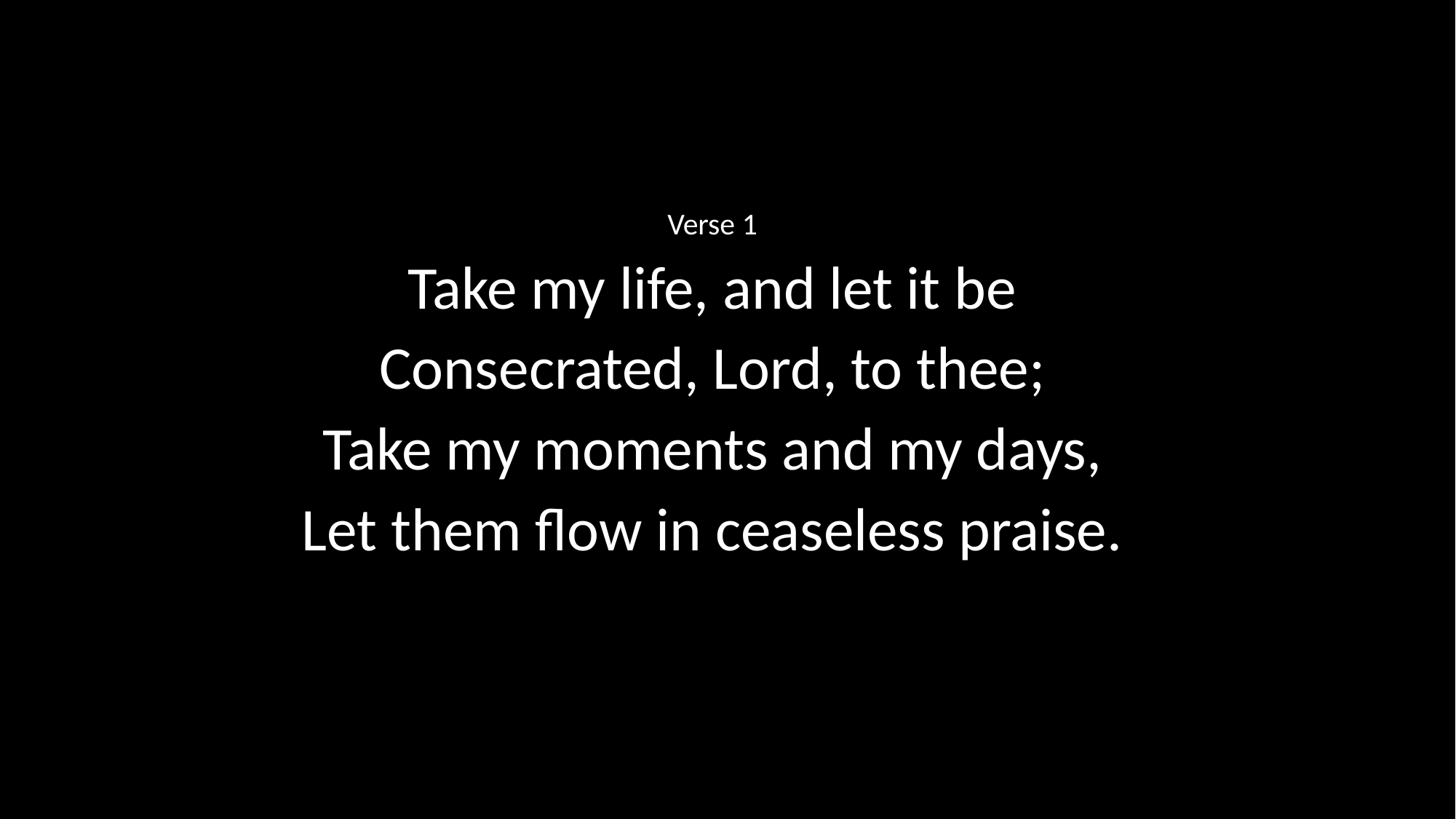

Verse 1
Take my life, and let it be
Consecrated, Lord, to thee;
Take my moments and my days,
Let them flow in ceaseless praise.